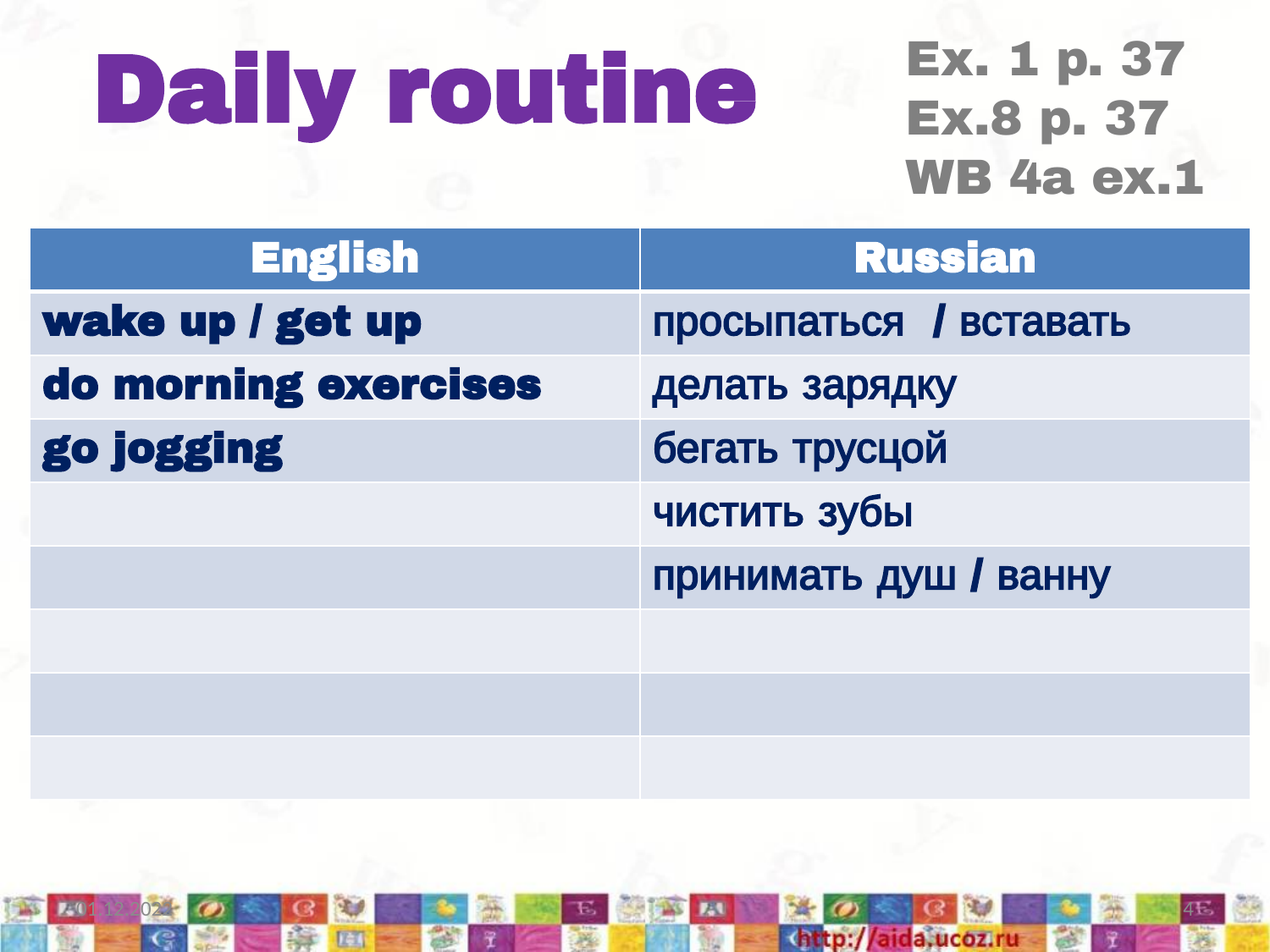

Daily routine
Ex. 1 p. 37
Ex.8 p. 37
WB 4a ex.1
| English | Russian |
| --- | --- |
| wake up / get up | просыпаться / вставать |
| do morning exercises | делать зарядку |
| go jogging | бегать трусцой |
|  | чистить зубы |
|  | принимать душ / ванну |
|  |  |
|  |  |
|  |  |
01.12.2022
4